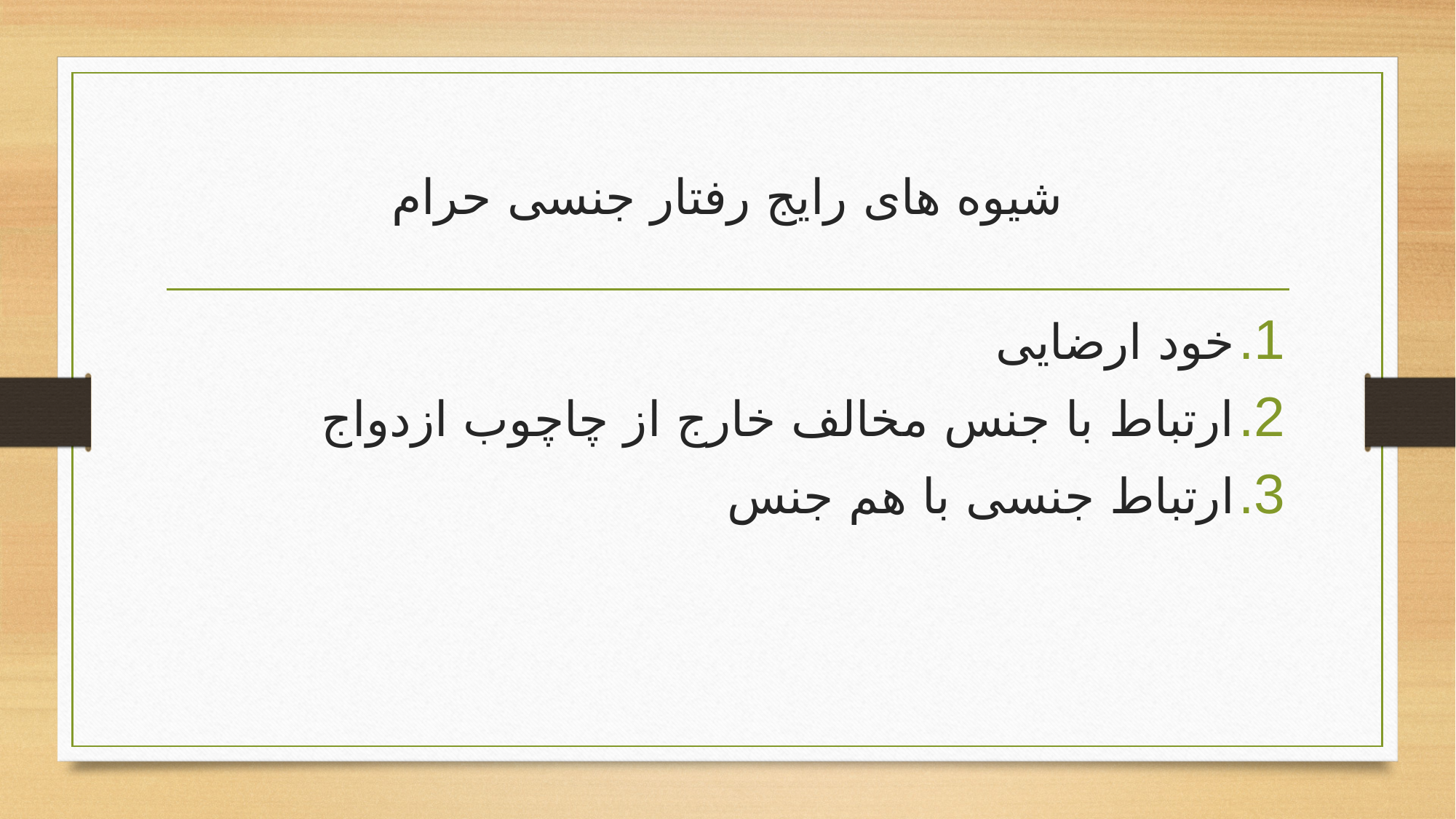

# شیوه های رایج رفتار جنسی حرام
خود ارضایی
ارتباط با جنس مخالف خارج از چاچوب ازدواج
ارتباط جنسی با هم جنس